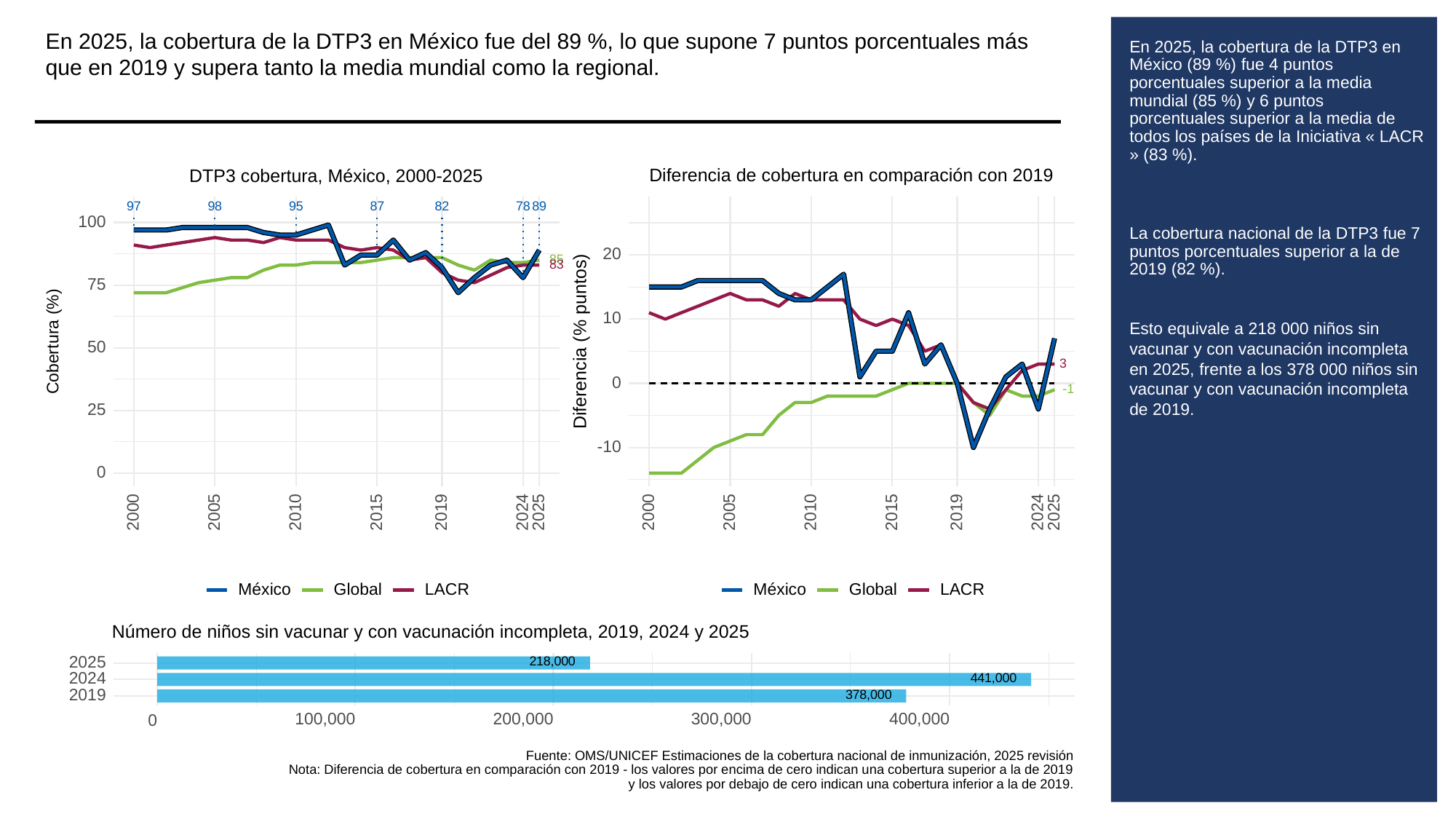

En 2025, la cobertura de la DTP3 en México fue del 89 %, lo que supone 7 puntos porcentuales más que en 2019 y supera tanto la media mundial como la regional.
# En 2025, la cobertura de la DTP3 en México (89 %) fue 4 puntos porcentuales superior a la media mundial (85 %) y 6 puntos porcentuales superior a la media de todos los países de la Iniciativa « LACR » (83 %).

La cobertura nacional de la DTP3 fue 7 puntos porcentuales superior a la de 2019 (82 %).

Esto equivale a 218 000 niños sin vacunar y con vacunación incompleta en 2025, frente a los 378 000 niños sin vacunar y con vacunación incompleta de 2019.

Diferencia de cobertura en comparación con 2019
DTP3 cobertura, México, 2000-2025

97
98
95
87
82
78
89
100

20

85

83

75

10

Diferencia (% puntos)
Cobertura (%)
50

3
0

-1
25

-10

0

2000
2005
2010
2015
2019
2024
2025
2000
2005
2010
2015
2019
2024
2025
Global
LACR
Global
LACR
México
México

Número de niños sin vacunar y con vacunación incompleta, 2019, 2024 y 2025

218,000
2025

441,000
2024

378,000
2019

100,000
200,000
300,000
400,000
0
Fuente: OMS/UNICEF Estimaciones de la cobertura nacional de inmunización, 2025 revisión
Nota: Diferencia de cobertura en comparación con 2019 - los valores por encima de cero indican una cobertura superior a la de 2019
y los valores por debajo de cero indican una cobertura inferior a la de 2019.